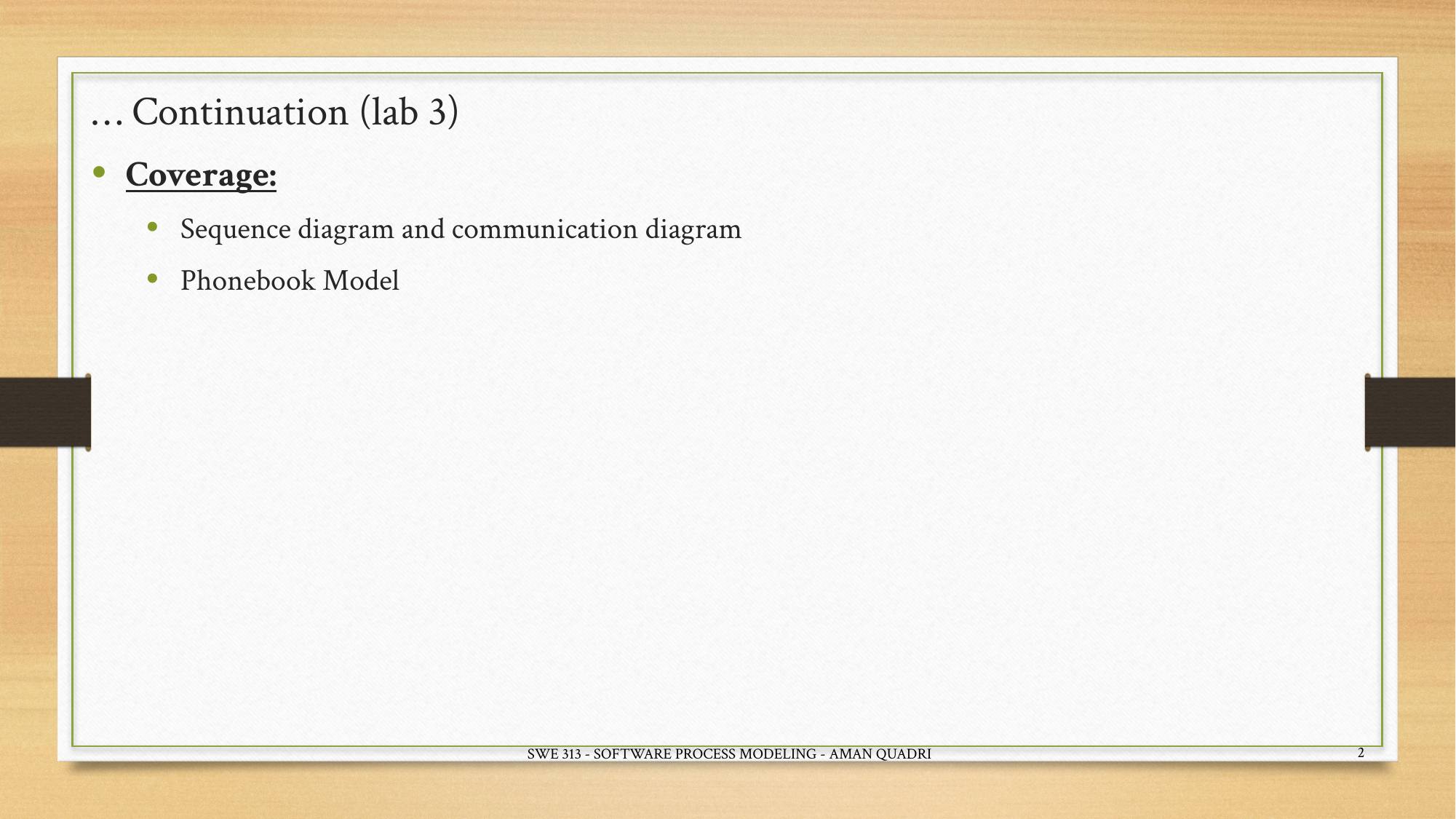

# … Continuation (lab 3)
Coverage:
Sequence diagram and communication diagram
Phonebook Model
2
SWE 313 - SOFTWARE PROCESS MODELING - AMAN QUADRI